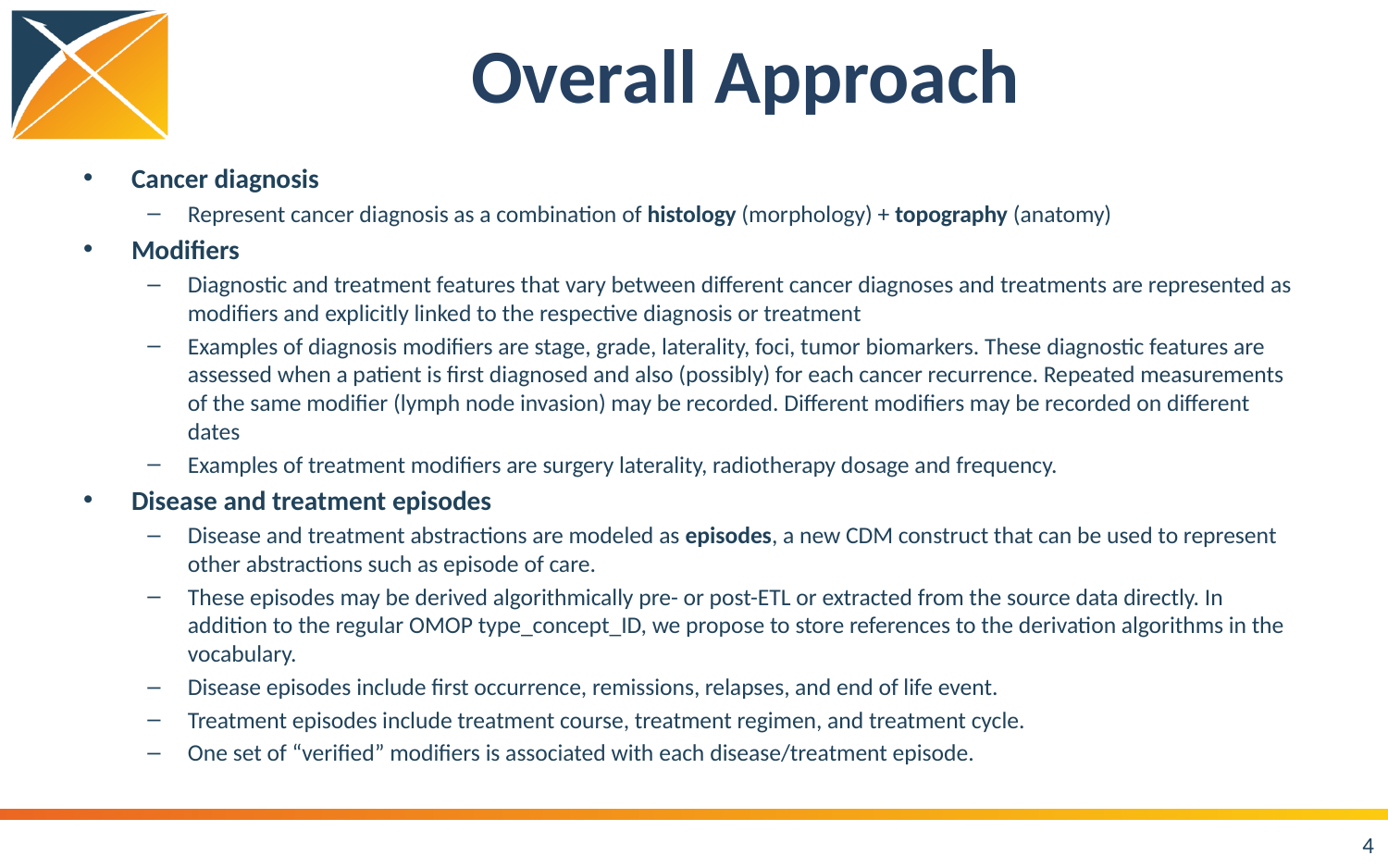

# Overall Approach
Cancer diagnosis
Represent cancer diagnosis as a combination of histology (morphology) + topography (anatomy)
Modifiers
Diagnostic and treatment features that vary between different cancer diagnoses and treatments are represented as modifiers and explicitly linked to the respective diagnosis or treatment
Examples of diagnosis modifiers are stage, grade, laterality, foci, tumor biomarkers. These diagnostic features are assessed when a patient is first diagnosed and also (possibly) for each cancer recurrence. Repeated measurements of the same modifier (lymph node invasion) may be recorded. Different modifiers may be recorded on different dates
Examples of treatment modifiers are surgery laterality, radiotherapy dosage and frequency.
Disease and treatment episodes
Disease and treatment abstractions are modeled as episodes, a new CDM construct that can be used to represent other abstractions such as episode of care.
These episodes may be derived algorithmically pre- or post-ETL or extracted from the source data directly. In addition to the regular OMOP type_concept_ID, we propose to store references to the derivation algorithms in the vocabulary.
Disease episodes include first occurrence, remissions, relapses, and end of life event.
Treatment episodes include treatment course, treatment regimen, and treatment cycle.
One set of “verified” modifiers is associated with each disease/treatment episode.

4